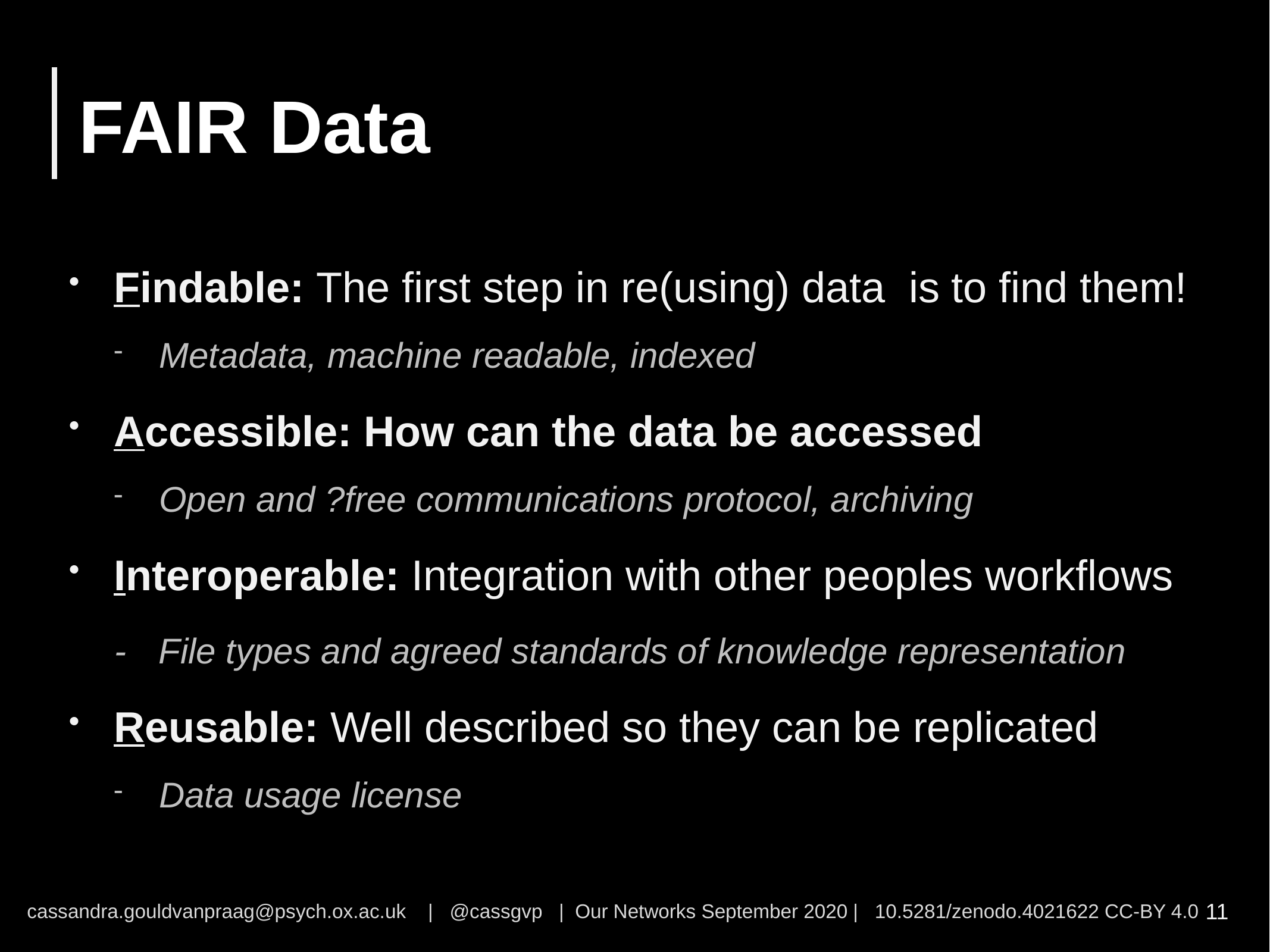

FAIR Data
Findable: The first step in re(using) data  is to find them!
Metadata, machine readable, indexed
Accessible: How can the data be accessed
Open and ?free communications protocol, archiving
Interoperable: Integration with other peoples workflows
-	File types and agreed standards of knowledge representation
Reusable: Well described so they can be replicated
Data usage license